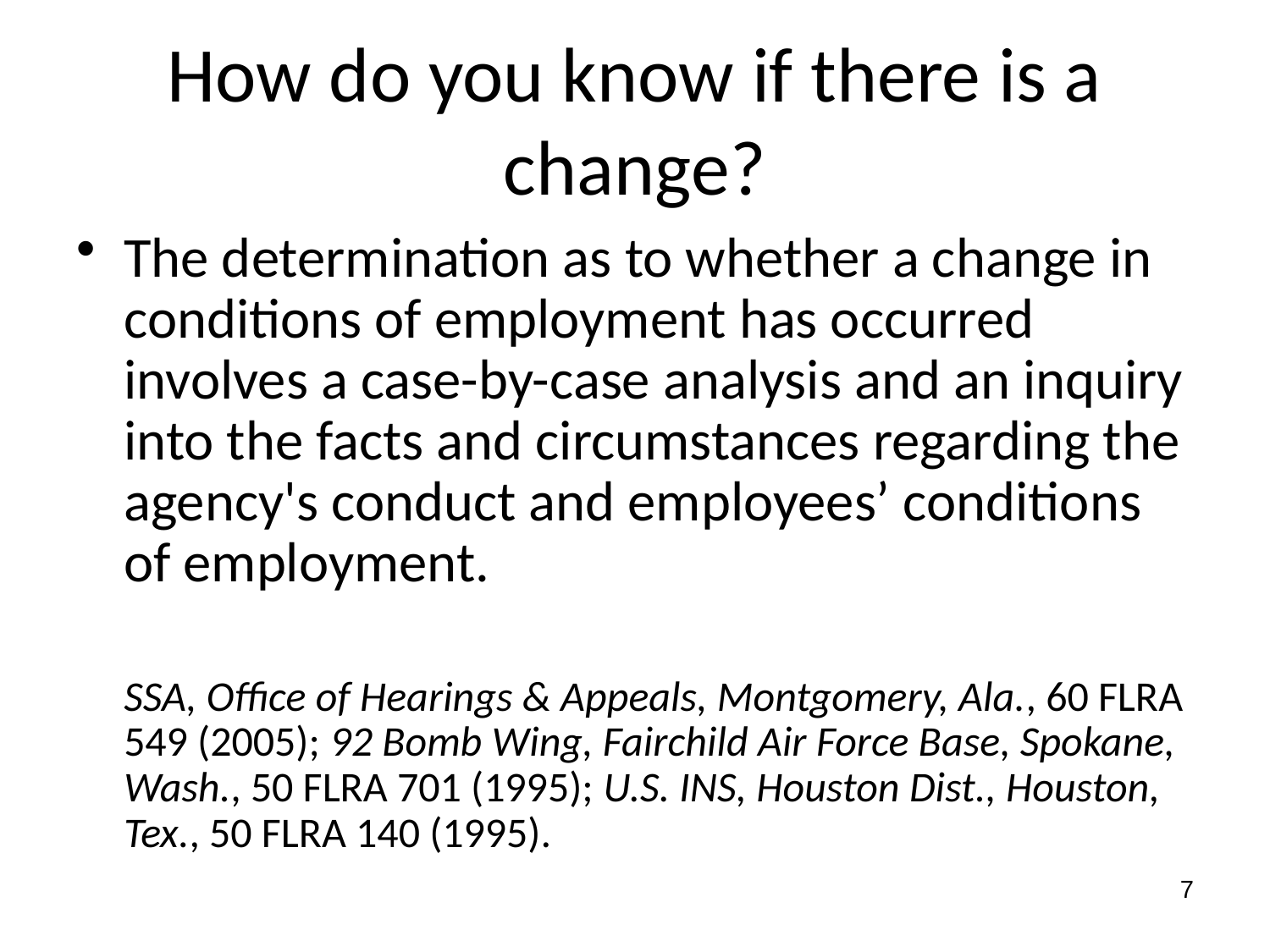

# How do you know if there is a change?
The determination as to whether a change in conditions of employment has occurred involves a case-by-case analysis and an inquiry into the facts and circumstances regarding the agency's conduct and employees’ conditions of employment.

	SSA, Office of Hearings & Appeals, Montgomery, Ala., 60 FLRA 549 (2005); 92 Bomb Wing, Fairchild Air Force Base, Spokane, Wash., 50 FLRA 701 (1995); U.S. INS, Houston Dist., Houston, Tex., 50 FLRA 140 (1995).
7